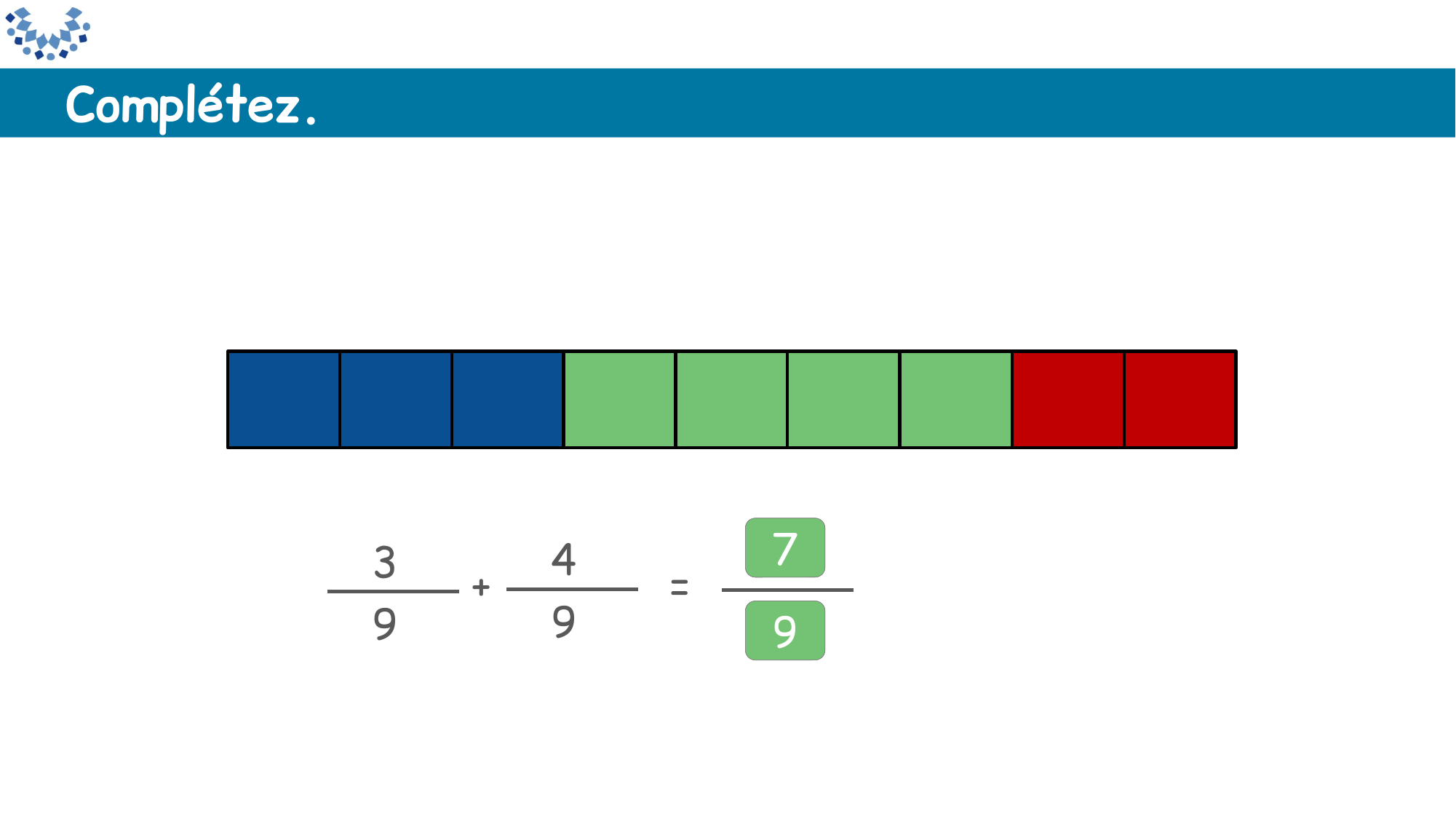

Complétez.

7
9

4
9
3
9
+
=